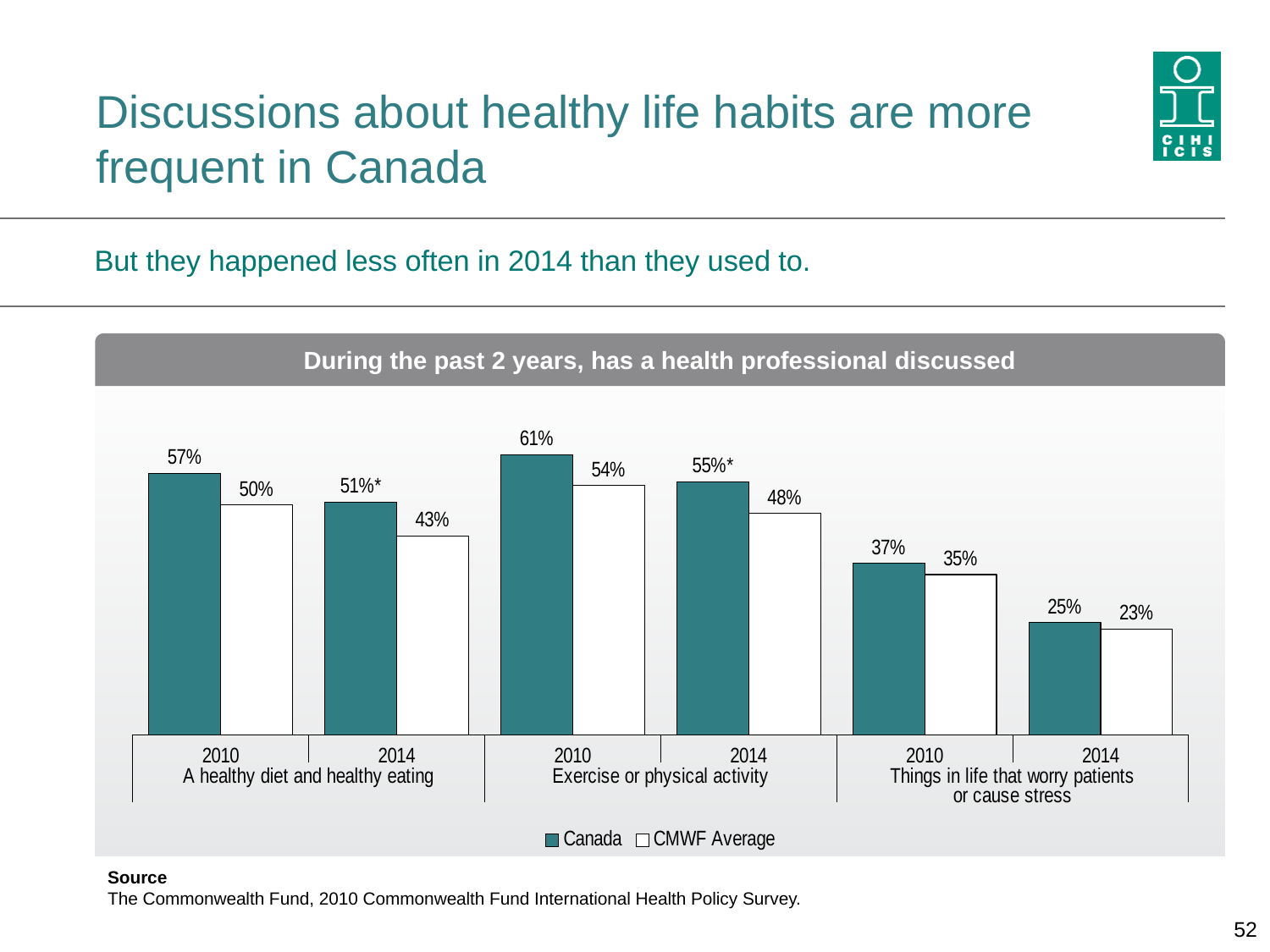

# Discussions about healthy life habits are more frequent in Canada
But they happened less often in 2014 than they used to.

During the past 2 years, has a health professional discussed

### Chart

| Category | Canada | CMWF Average |
|---|---|---|
| 2010 | 0.5708 | 0.5021909090909089 |
| 2014 | 0.5081 | 0.4342636363636364 |
| 2010 | 0.6113000000000001 | 0.5441727272727274 |
| 2014 | 0.5527000000000001 | 0.48288181818181813 |
| 2010 | 0.374 | 0.34956363636363635 |
| 2014 | 0.2451 | 0.23096363636363634 |
Source
The Commonwealth Fund, 2010 Commonwealth Fund International Health Policy Survey.
52